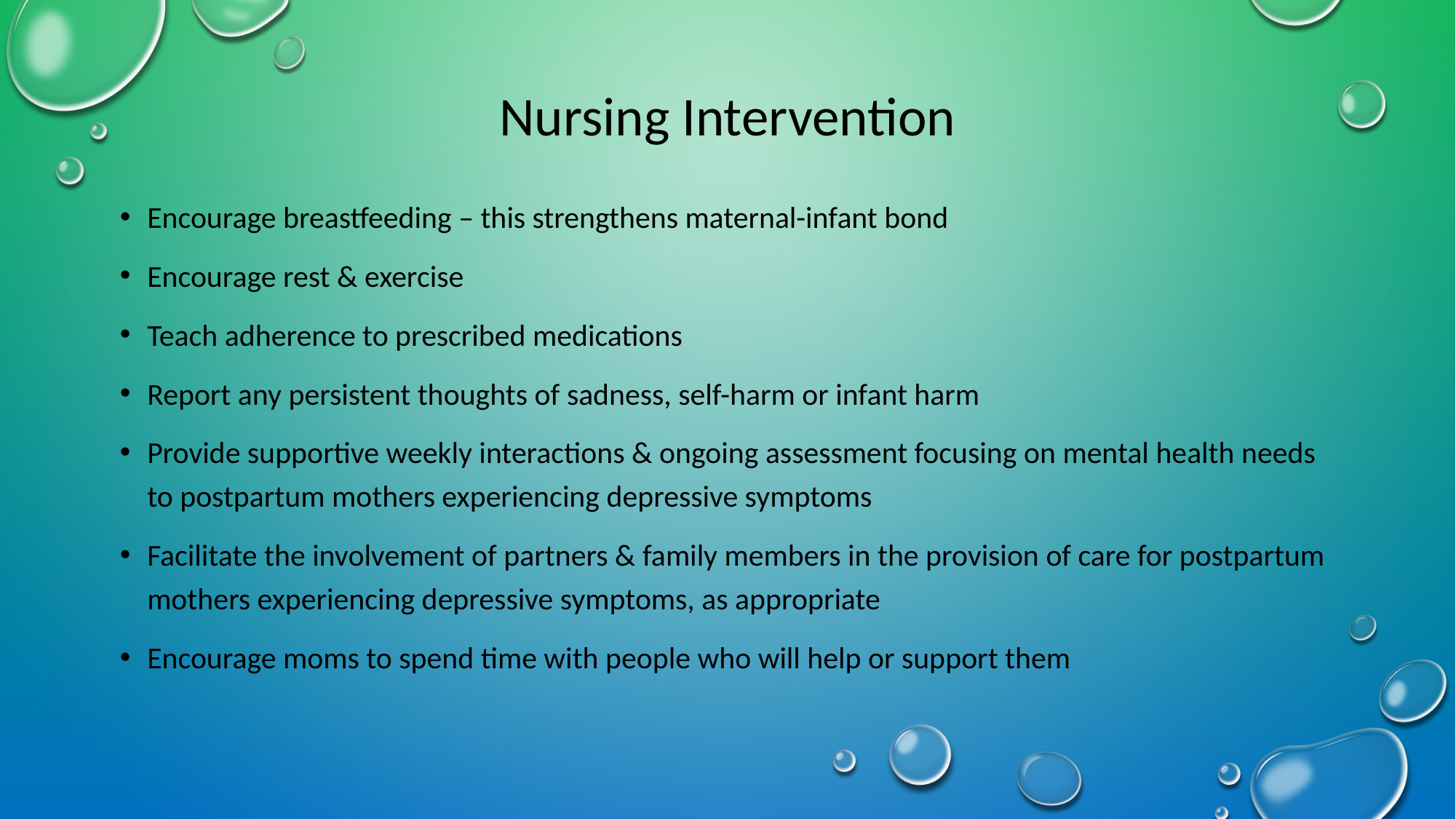

# Nursing Intervention
Encourage breastfeeding – this strengthens maternal-infant bond
Encourage rest & exercise
Teach adherence to prescribed medications
Report any persistent thoughts of sadness, self-harm or infant harm
Provide supportive weekly interactions & ongoing assessment focusing on mental health needs to postpartum mothers experiencing depressive symptoms
Facilitate the involvement of partners & family members in the provision of care for postpartum mothers experiencing depressive symptoms, as appropriate
Encourage moms to spend time with people who will help or support them